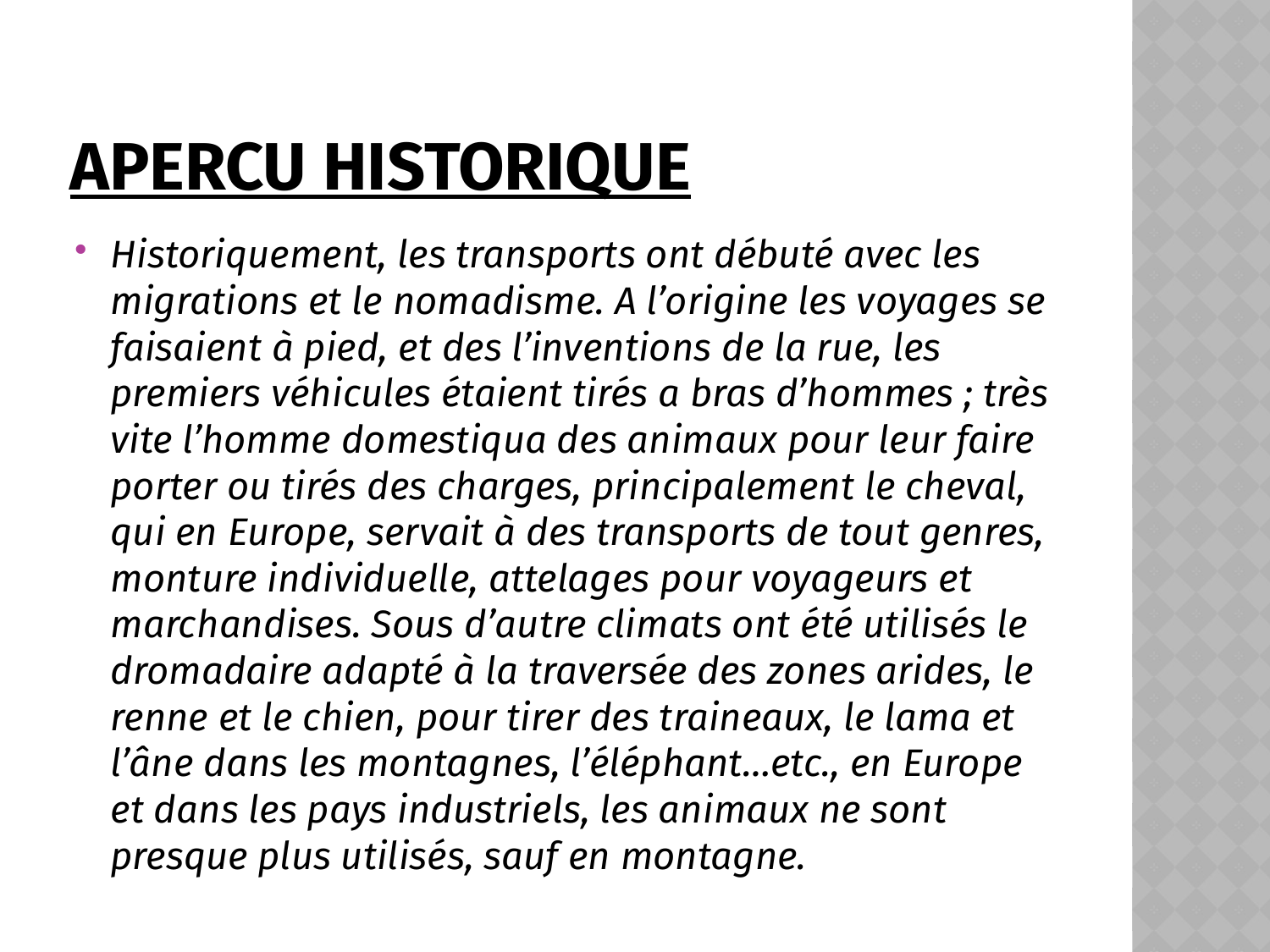

# APERCU HISTORIQUE
Historiquement, les transports ont débuté avec les migrations et le nomadisme. A l’origine les voyages se faisaient à pied, et des l’inventions de la rue, les premiers véhicules étaient tirés a bras d’hommes ; très vite l’homme domestiqua des animaux pour leur faire porter ou tirés des charges, principalement le cheval, qui en Europe, servait à des transports de tout genres, monture individuelle, attelages pour voyageurs et marchandises. Sous d’autre climats ont été utilisés le dromadaire adapté à la traversée des zones arides, le renne et le chien, pour tirer des traineaux, le lama et l’âne dans les montagnes, l’éléphant…etc., en Europe  et dans les pays industriels, les animaux ne sont presque plus utilisés, sauf en montagne.